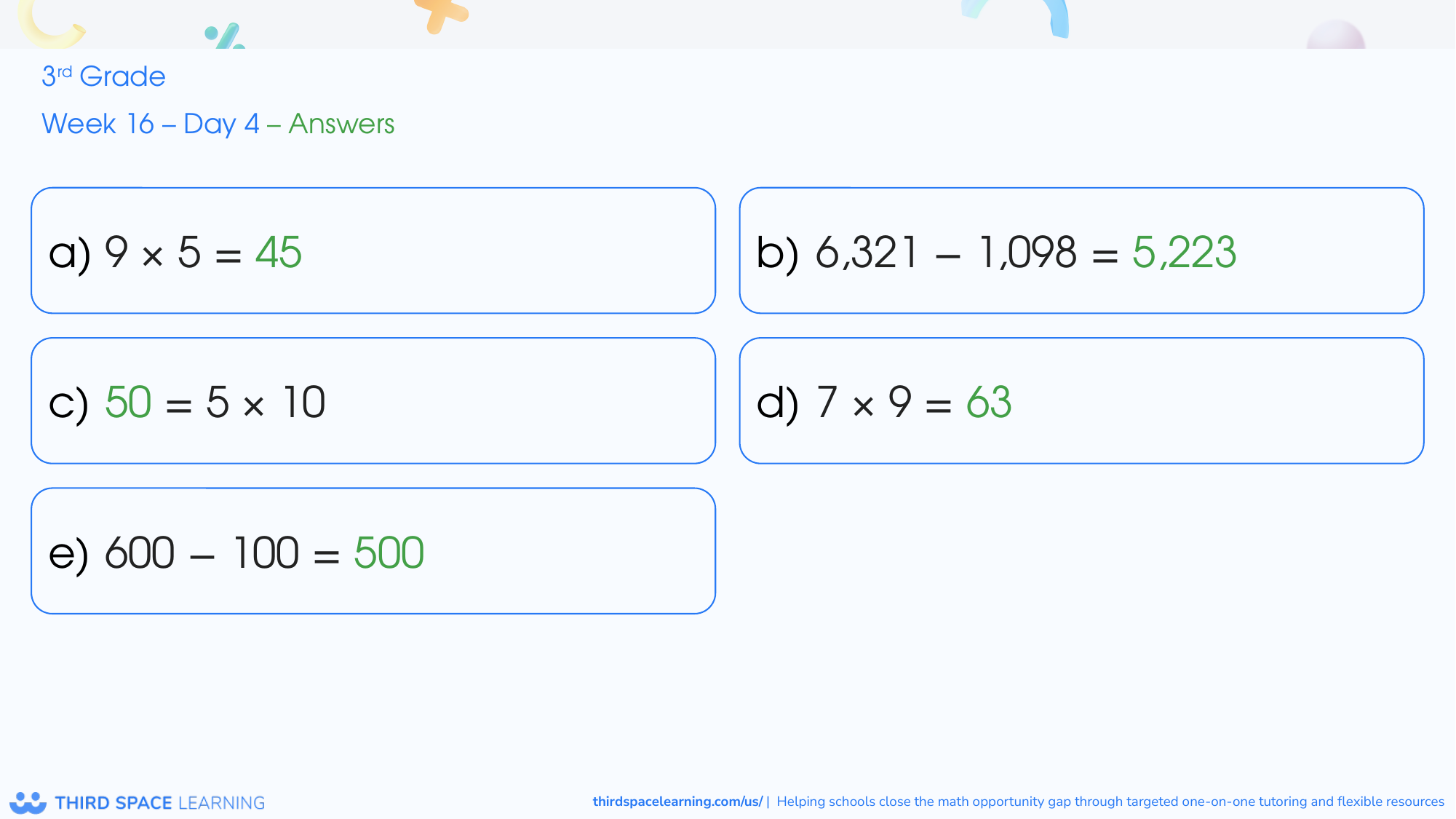

3rd Grade
Week 16 – Day 4 – Answers
9 × 5 = 45
6,321 − 1,098 = 5,223
50 = 5 × 10
7 × 9 = 63
600 − 100 = 500